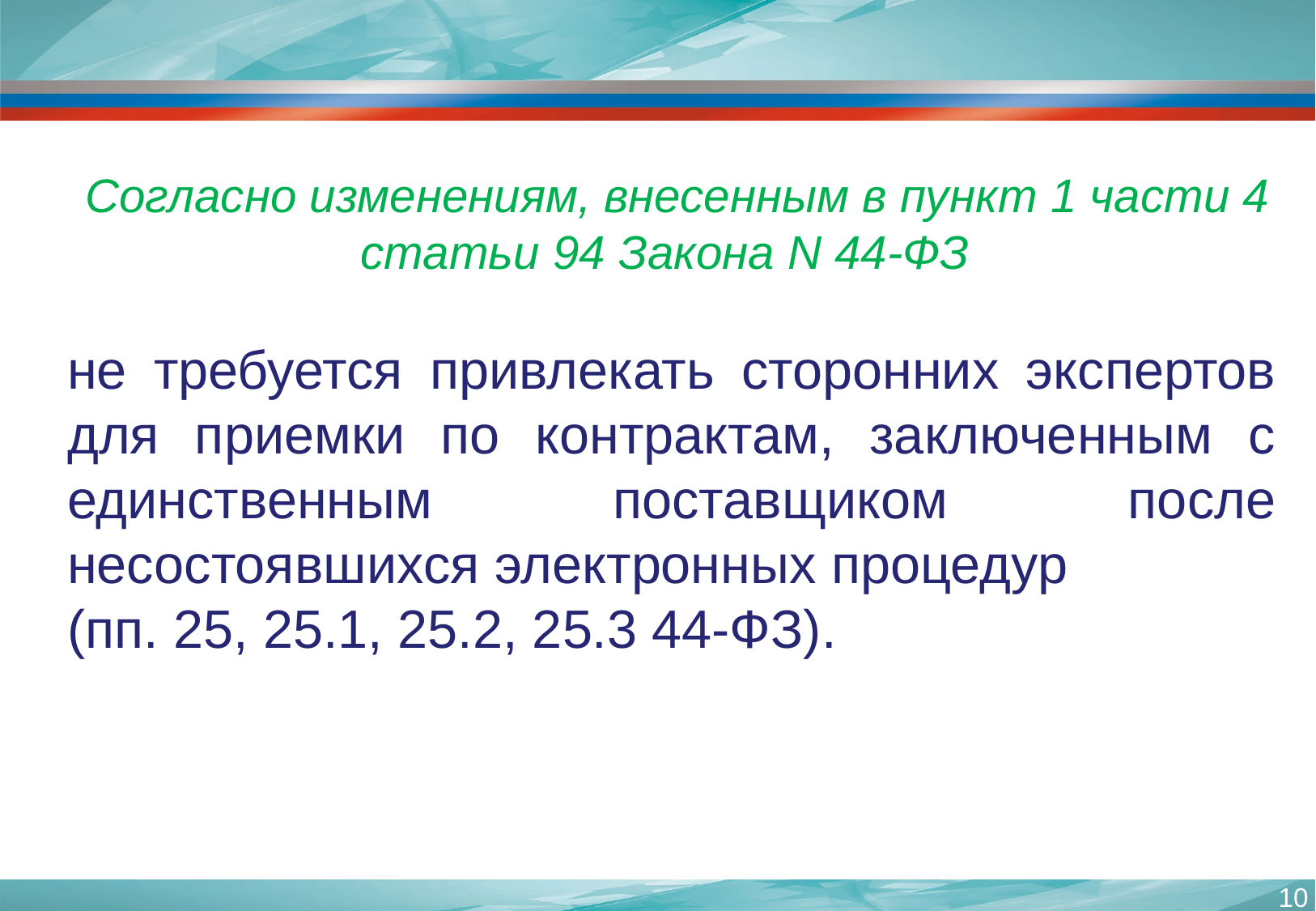

Согласно изменениям, внесенным в пункт 1 части 4 статьи 94 Закона N 44-ФЗ

не требуется привлекать сторонних экспертов для приемки по контрактам, заключенным с единственным поставщиком после несостоявшихся электронных процедур
(пп. 25, 25.1, 25.2, 25.3 44-ФЗ).

10